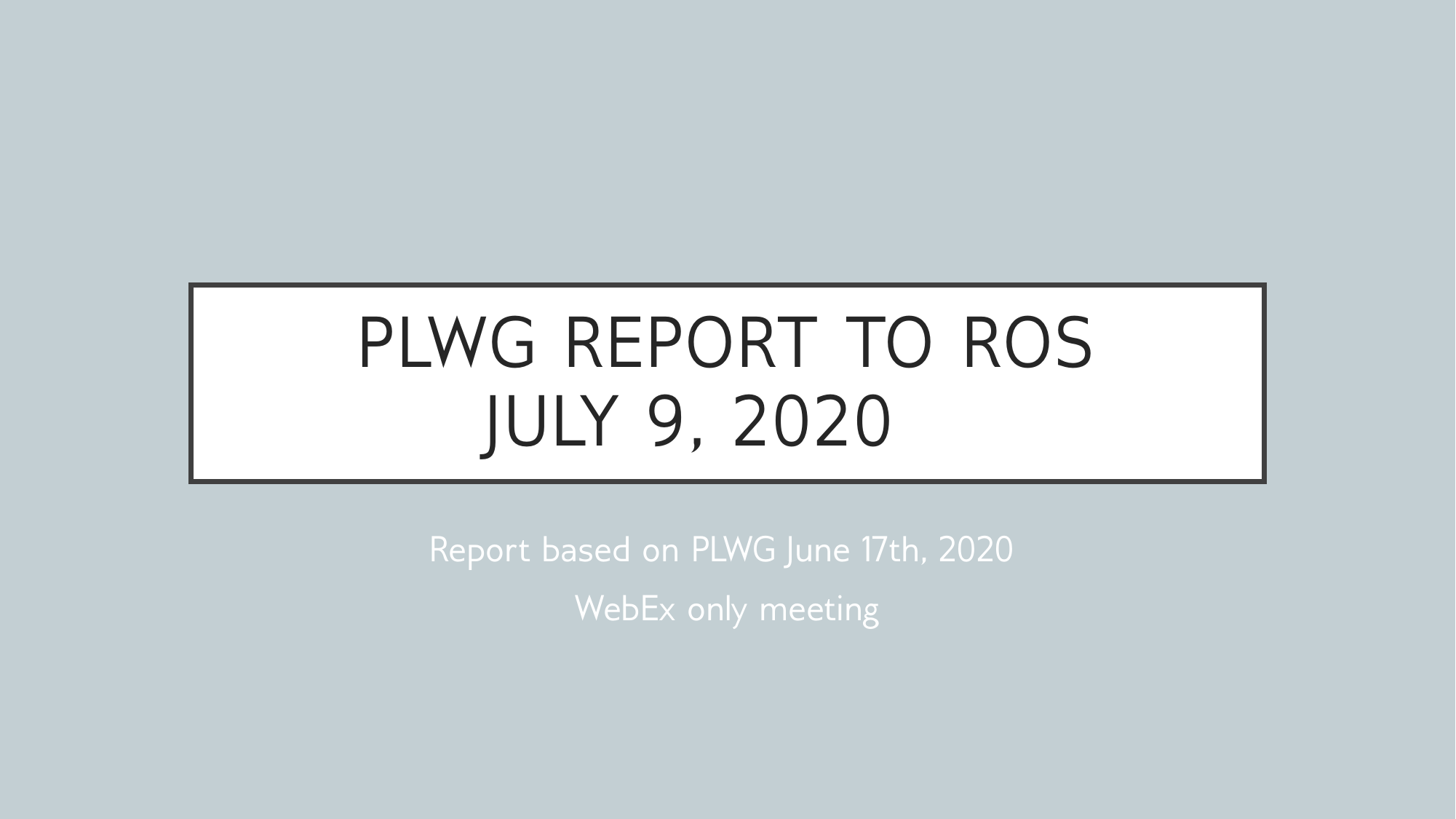

# PLWG report to ROS July 9, 2020
Report based on PLWG June 17th, 2020
WebEx only meeting